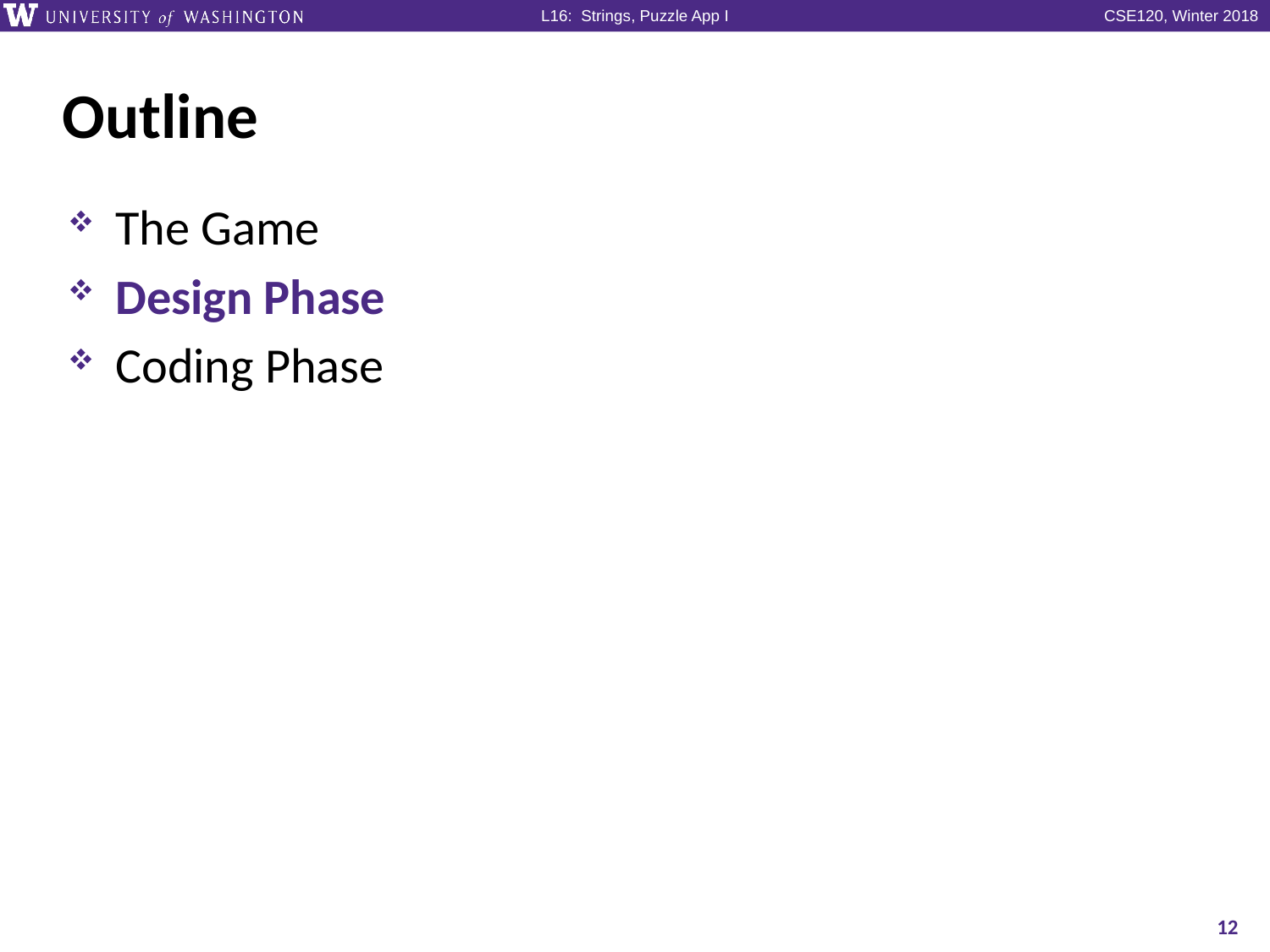

# Outline
The Game
Design Phase
Coding Phase
12